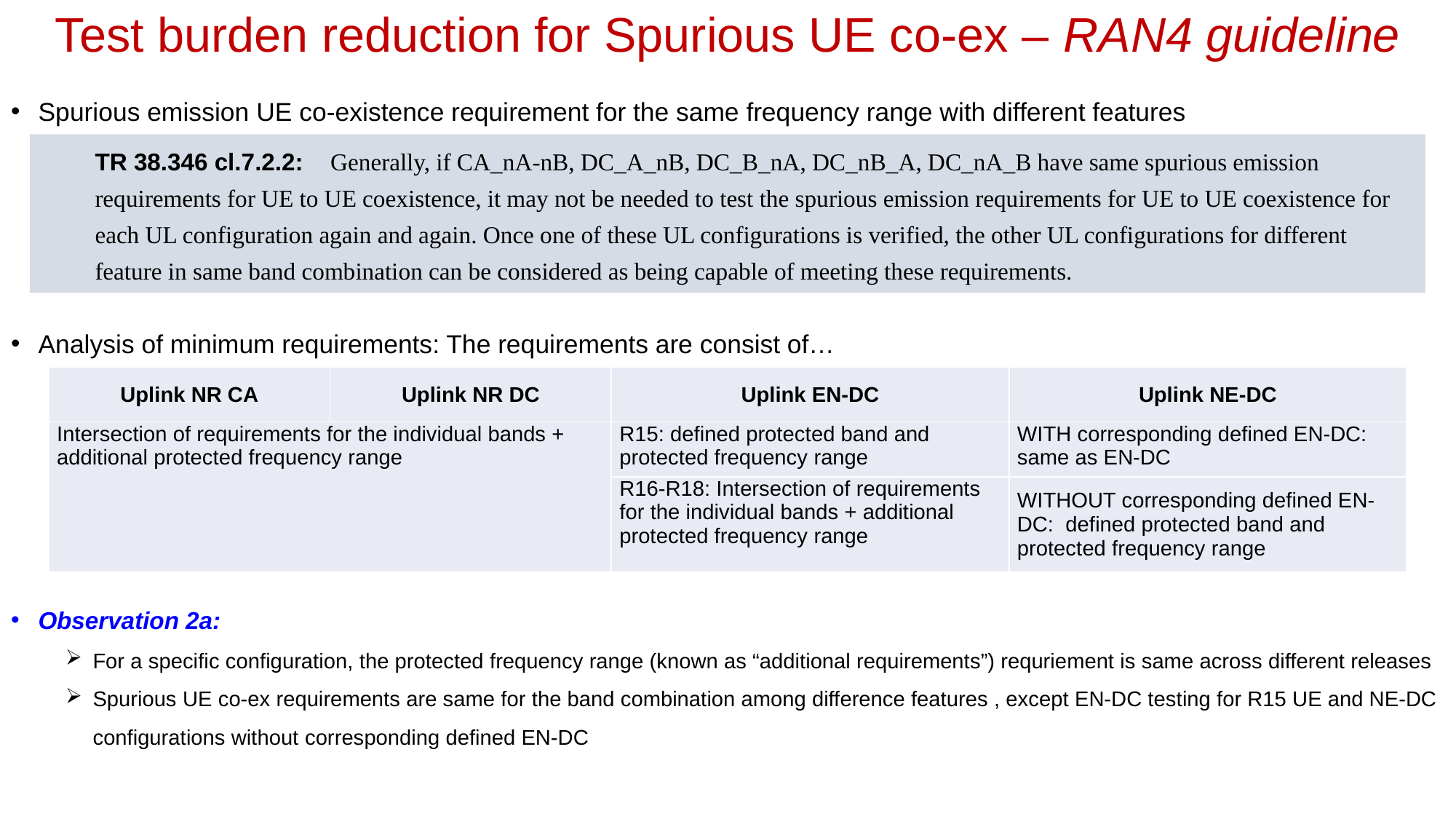

# Test burden reduction for Spurious UE co-ex – RAN4 guideline
Spurious emission UE co-existence requirement for the same frequency range with different features

Analysis of minimum requirements: The requirements are consist of…

Observation 2a:
For a specific configuration, the protected frequency range (known as “additional requirements”) requriement is same across different releases
Spurious UE co-ex requirements are same for the band combination among difference features , except EN-DC testing for R15 UE and NE-DC configurations without corresponding defined EN-DC

TR 38.346 cl.7.2.2:    Generally, if CA_nA-nB, DC_A_nB, DC_B_nA, DC_nB_A, DC_nA_B have same spurious emission requirements for UE to UE coexistence, it may not be needed to test the spurious emission requirements for UE to UE coexistence for each UL configuration again and again. Once one of these UL configurations is verified, the other UL configurations for different feature in same band combination can be considered as being capable of meeting these requirements.
| Uplink NR CA | Uplink NR DC | Uplink EN-DC | Uplink NE-DC |
| --- | --- | --- | --- |
| Intersection of requirements for the individual bands + additional protected frequency range |  | R15: defined protected band and protected frequency range | WITH corresponding defined EN-DC: same as EN-DC |
|  |  | R16-R18: Intersection of requirements for the individual bands + additional protected frequency range | WITHOUT corresponding defined EN-DC: defined protected band and protected frequency range |